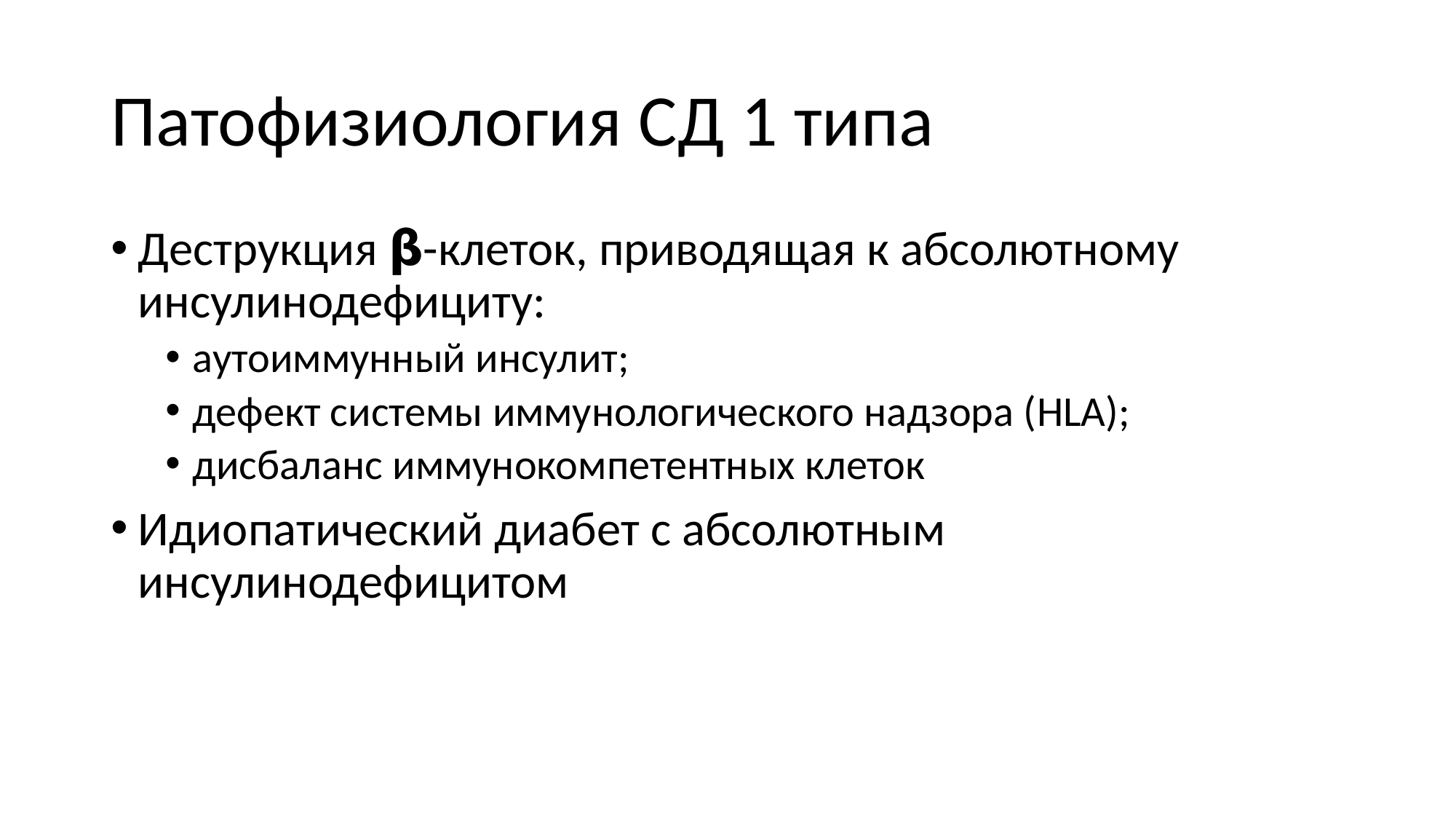

# Патофизиология СД 1 типа
Деструкция 𝝱-клеток, приводящая к абсолютному инсулинодефициту:
аутоиммунный инсулит;
дефект системы иммунологического надзора (HLA);
дисбаланс иммунокомпетентных клеток
Идиопатический диабет с абсолютным инсулинодефицитом